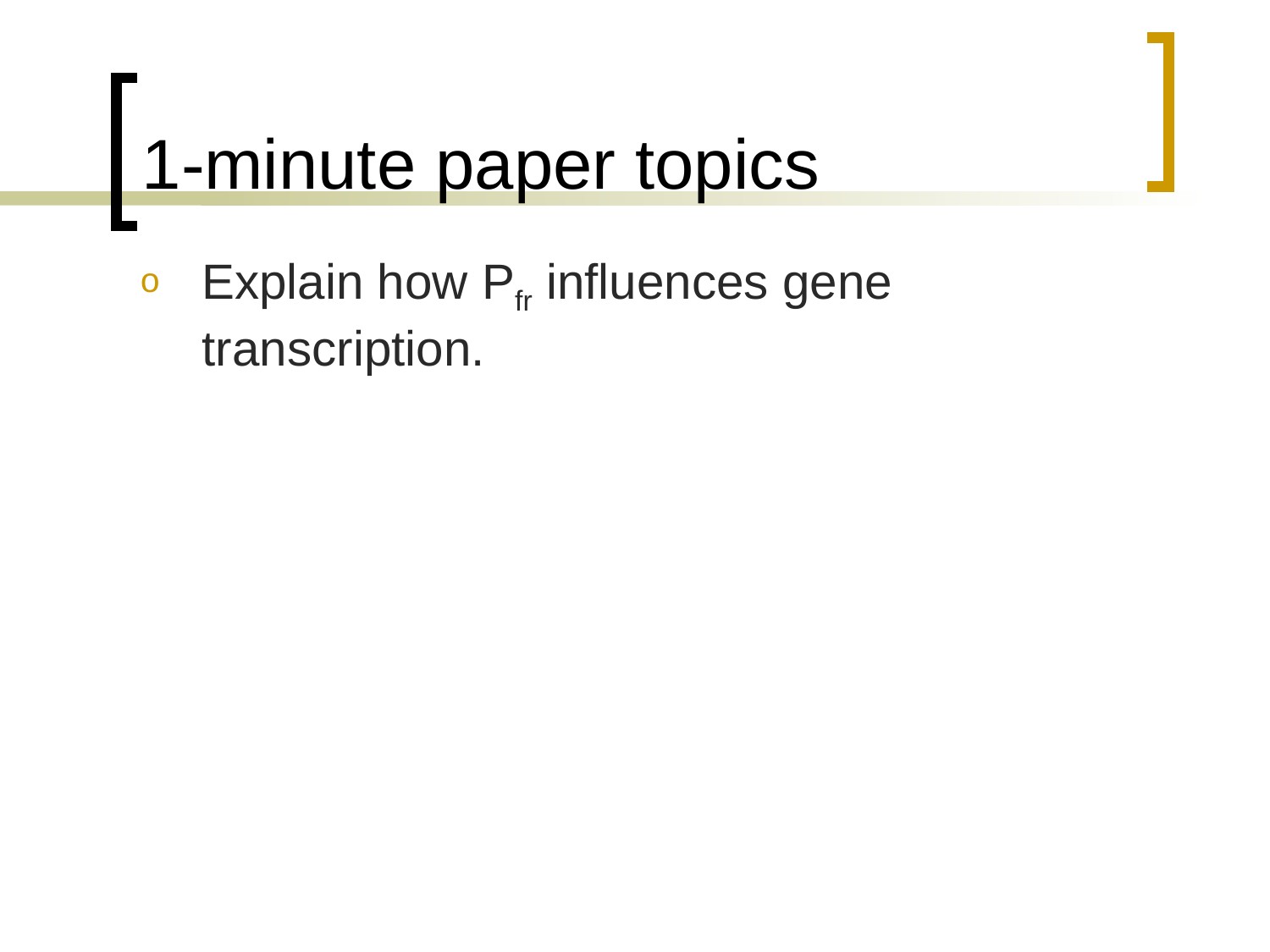

# 1-minute paper topics
Explain how Pfr influences gene transcription.